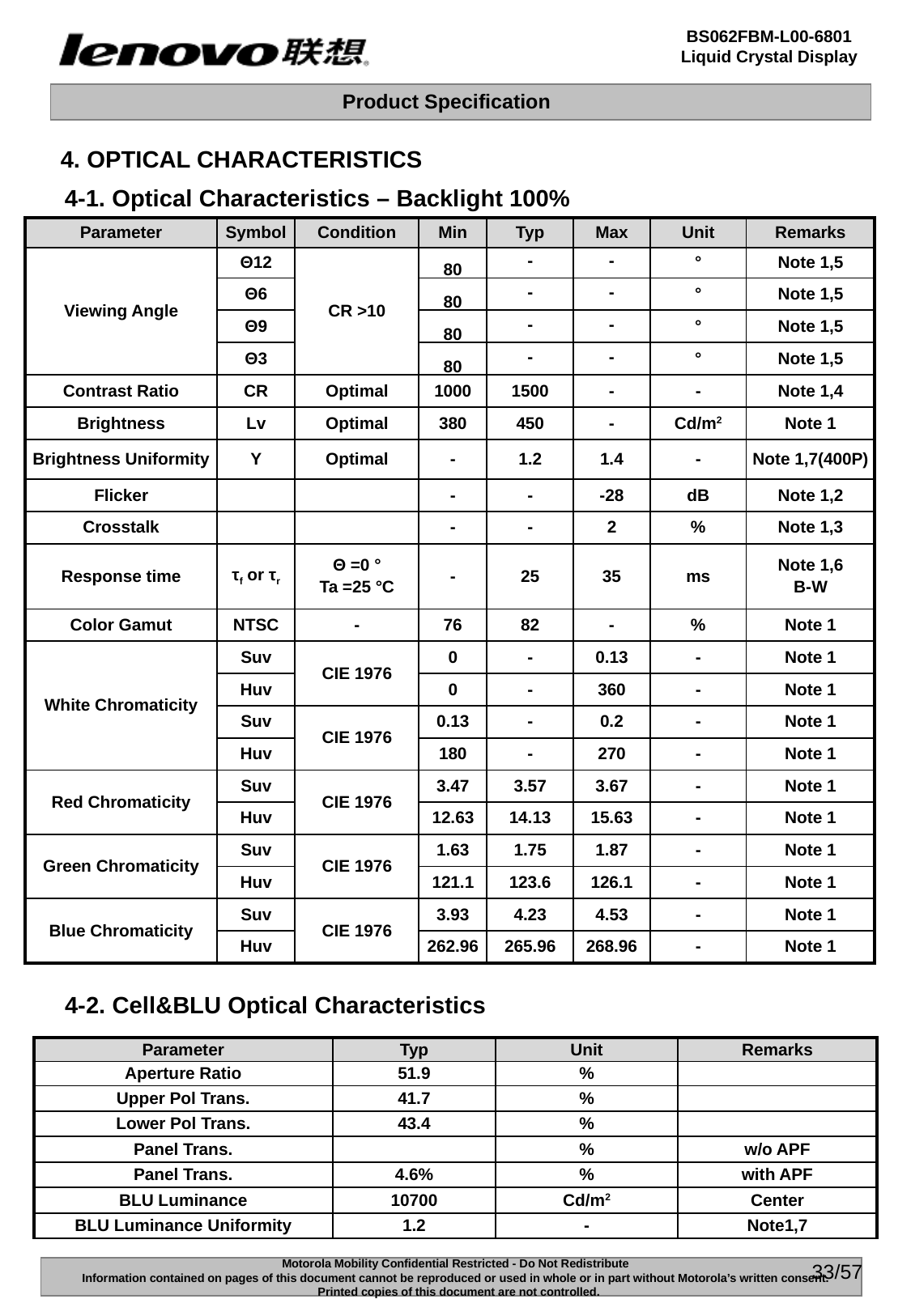

4. OPTICAL CHARACTERISTICS
4-1. Optical Characteristics – Backlight 100%
| Parameter | Symbol | Condition | Min | Typ | Max | Unit | Remarks |
| --- | --- | --- | --- | --- | --- | --- | --- |
| Viewing Angle | Θ12 | CR >10 | 80 | - | - | ° | Note 1,5 |
|  | Θ6 |  | 80 | - | - | ° | Note 1,5 |
|  | Θ9 |  | 80 | - | - | ° | Note 1,5 |
|  | Θ3 |  | 80 | - | - | ° | Note 1,5 |
| Contrast Ratio | CR | Optimal | 1000 | 1500 | - | - | Note 1,4 |
| Brightness | Lv | Optimal | 380 | 450 | - | Cd/m2 | Note 1 |
| Brightness Uniformity | Y | Optimal | - | 1.2 | 1.4 | - | Note 1,7(400P) |
| Flicker |  |  | - | - | -28 | dB | Note 1,2 |
| Crosstalk |  |  | - | - | 2 | % | Note 1,3 |
| Response time | τf or τr | Θ =0 ° Ta =25 °C | - | 25 | 35 | ms | Note 1,6 B-W |
| Color Gamut | NTSC | - | 76 | 82 | - | % | Note 1 |
| White Chromaticity | Suv | CIE 1976 | 0 | - | 0.13 | - | Note 1 |
|  | Huv |  | 0 | - | 360 | - | Note 1 |
|  | Suv | CIE 1976 | 0.13 | - | 0.2 | - | Note 1 |
|  | Huv |  | 180 | - | 270 | - | Note 1 |
| Red Chromaticity | Suv | CIE 1976 | 3.47 | 3.57 | 3.67 | - | Note 1 |
|  | Huv |  | 12.63 | 14.13 | 15.63 | - | Note 1 |
| Green Chromaticity | Suv | CIE 1976 | 1.63 | 1.75 | 1.87 | - | Note 1 |
|  | Huv |  | 121.1 | 123.6 | 126.1 | - | Note 1 |
| Blue Chromaticity | Suv | CIE 1976 | 3.93 | 4.23 | 4.53 | - | Note 1 |
|  | Huv |  | 262.96 | 265.96 | 268.96 | - | Note 1 |
4-2. Cell&BLU Optical Characteristics
| Parameter | Typ | Unit | Remarks |
| --- | --- | --- | --- |
| Aperture Ratio | 51.9 | % |  |
| Upper Pol Trans. | 41.7 | % |  |
| Lower Pol Trans. | 43.4 | % |  |
| Panel Trans. |  | % | w/o APF |
| Panel Trans. | 4.6% | % | with APF |
| BLU Luminance | 10700 | Cd/m2 | Center |
| BLU Luminance Uniformity | 1.2 | - | Note1,7 |
33/57